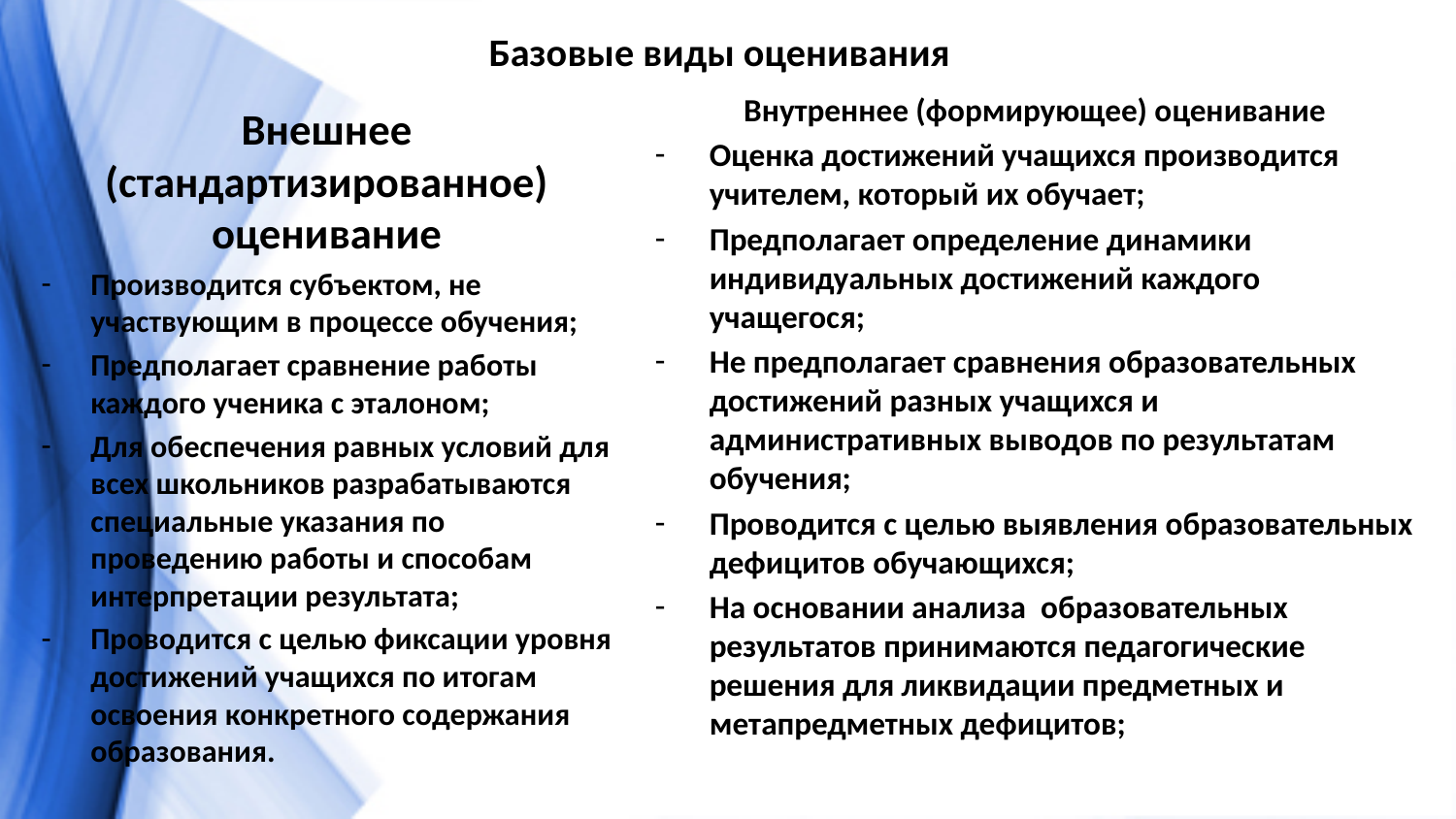

# Базовые виды оценивания
Внутреннее (формирующее) оценивание
Оценка достижений учащихся производится учителем, который их обучает;
Предполагает определение динамики индивидуальных достижений каждого учащегося;
Не предполагает сравнения образовательных достижений разных учащихся и административных выводов по результатам обучения;
Проводится с целью выявления образовательных дефицитов обучающихся;
На основании анализа  образовательных результатов принимаются педагогические решения для ликвидации предметных и метапредметных дефицитов;

Внешнее (стандартизированное) оценивание
Производится субъектом, не участвующим в процессе обучения;
Предполагает сравнение работы каждого ученика с эталоном;
Для обеспечения равных условий для всех школьников разрабатываются специальные указания по проведению работы и способам интерпретации результата;
Проводится с целью фиксации уровня достижений учащихся по итогам освоения конкретного содержания образования.